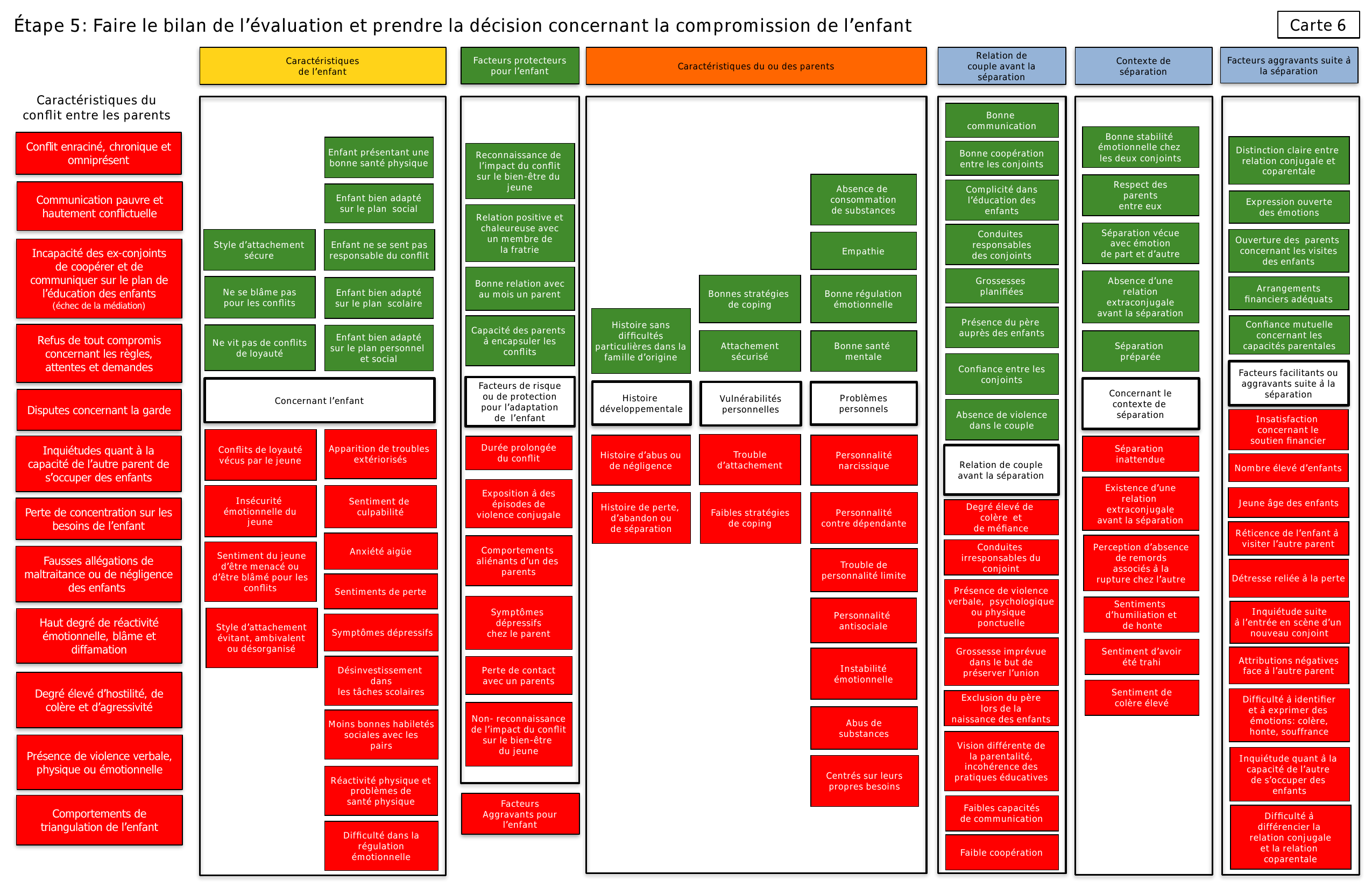

Carte 6
Étape 5: Faire le bilan de l’évaluation et prendre la décision concernant la compromission de l’enfant
Caractéristiques du ou des parents
Contexte de
séparation
Facteurs aggravants suite à la séparation
Caractéristiques
de l’enfant
Facteurs protecteurs
pour l’enfant
Relation de
couple avant la
séparation
Caractéristiques du
conflit entre les parents

Bonne
communication
Bonne stabilité
émotionnelle chez
les deux conjoints
Conflit enraciné, chronique et omniprésent
Distinction claire entre
relation conjugale et
coparentale
Enfant présentant une
bonne santé physique
Bonne coopération
entre les conjoints
Reconnaissance de
l’impact du conflit
sur le bien-être du
jeune
Absence de
consommation
de substances
Respect des
parents
entre eux
Complicité dans
l’éducation des
enfants
Communication pauvre et hautement conflictuelle
Enfant bien adapté
sur le plan  social
Expression ouverte
des émotions
Relation positive et
chaleureuse avec
un membre de
la fratrie
Séparation vécue
avec émotion
de part et d’autre
Conduites
responsables
des conjoints
Style d’attachement
sécure
Enfant ne se sent pas
responsable du conflit
Ouverture des  parents
concernant les visites
des enfants
Empathie
Incapacité des ex-conjoints de coopérer et de communiquer sur le plan de l’éducation des enfants
(échec de la médiation)
Bonne relation avec
au mois un parent
Grossesses
planifiées
Absence d’une
relation
extraconjugale
avant la séparation
Bonnes stratégies
de coping
Bonne régulation
émotionnelle
Ne se blâme pas
pour les conflits
Arrangements
financiers adéquats
Enfant bien adapté
sur le plan  scolaire
Présence du père
auprès des enfants
Histoire sans
difficultés
particulières dans la
famille d’origine
Capacité des parents
à encapsuler les
conflits

Confiance mutuelle
concernant les
capacités parentales

Refus de tout compromis concernant les règles, attentes et demandes
Ne vit pas de conflits
de loyauté
Enfant bien adapté
sur le plan personnel
et social
Attachement
sécurisé
Bonne santé
mentale
Séparation
préparée
Confiance entre les
conjoints
Facteurs facilitants ou aggravants suite à la séparation
Facteurs de risque
ou de protection
pour l’adaptation
de  l’enfant
Concernant l’enfant
Concernant le
contexte de
séparation
Histoire
développementale
Vulnérabilités personnelles
Problèmes
personnels
Disputes concernant la garde
Absence de violence
dans le couple
Insatisfaction
concernant le
soutien financier
Apparition de troubles
extériorisés
 Conflits de loyauté
vécus par le jeune
Trouble
d’attachement
Personnalité
narcissique
Histoire d’abus ou
de négligence
Inquiétudes quant à la capacité de l’autre parent de s’occuper des enfants
Séparation
inattendue
Durée prolongée
du conflit
Relation de couple
avant la séparation
Nombre élevé d’enfants
Existence d’une
relation
extraconjugale
avant la séparation
Exposition à des
épisodes de
violence conjugale
Insécurité
émotionnelle du
jeune
Sentiment de
culpabilité
Jeune âge des enfants
Personnalité
contre dépendante
Histoire de perte,
d’abandon ou
de séparation
Faibles stratégies
de coping
Perte de concentration sur les besoins de l’enfant
Degré élevé de
colère  et
de méfiance
Réticence de l’enfant à
visiter l’autre parent
Anxiété aigüe
Perception d’absence
de remords
associés à la
rupture chez l’autre
Comportements
aliénants d’un des
parents
Conduites
irresponsables du
conjoint
 Sentiment du jeune
d’être menacé ou
d’être blâmé pour les
conflits
Fausses allégations de maltraitance ou de négligence des enfants
Trouble de
personnalité limite
Détresse reliée à la perte
Sentiments de perte
Présence de violence
verbale,  psychologique
ou physique
ponctuelle
Symptômes
dépressifs
chez le parent
Sentiments
d’humiliation et
 de honte
Personnalité
antisociale
Inquiétude suite
à l’entrée en scène d’un
nouveau conjoint
Style d’attachement
évitant, ambivalent
ou désorganisé
Haut degré de réactivité émotionnelle, blâme et diffamation
 Symptômes dépressifs
Grossesse imprévue
dans le but de
préserver l’union
Sentiment d’avoir
été trahi
Attributions négatives
face à l’autre parent
Instabilité
émotionnelle
Désinvestissement
dans
les tâches scolaires
Perte de contact
avec un parents
Degré élevé d’hostilité, de colère et d’agressivité
Sentiment de
colère élevé
Difficulté à identifier
et à exprimer des
émotions: colère,
honte, souffrance
Exclusion du père
lors de la
naissance des enfants
Non- reconnaissance
de l’impact du conflit
sur le bien-être
du jeune
Abus de
substances
Moins bonnes habiletés
sociales avec les
pairs
Vision différente de
la parentalité,
incohérence des
pratiques éducatives
Présence de violence verbale, physique ou émotionnelle
Inquiétude quant à la
capacité de l’autre
de s’occuper des
enfants
Centrés sur leurs
propres besoins
Réactivité physique et
problèmes de
santé physique
Facteurs
Aggravants pour
l’enfant
Comportements de triangulation de l’enfant
Faibles capacités
de communication
Difficulté à
différencier la
relation conjugale
et la relation
coparentale
Difficulté dans la
régulation
émotionnelle
Faible coopération